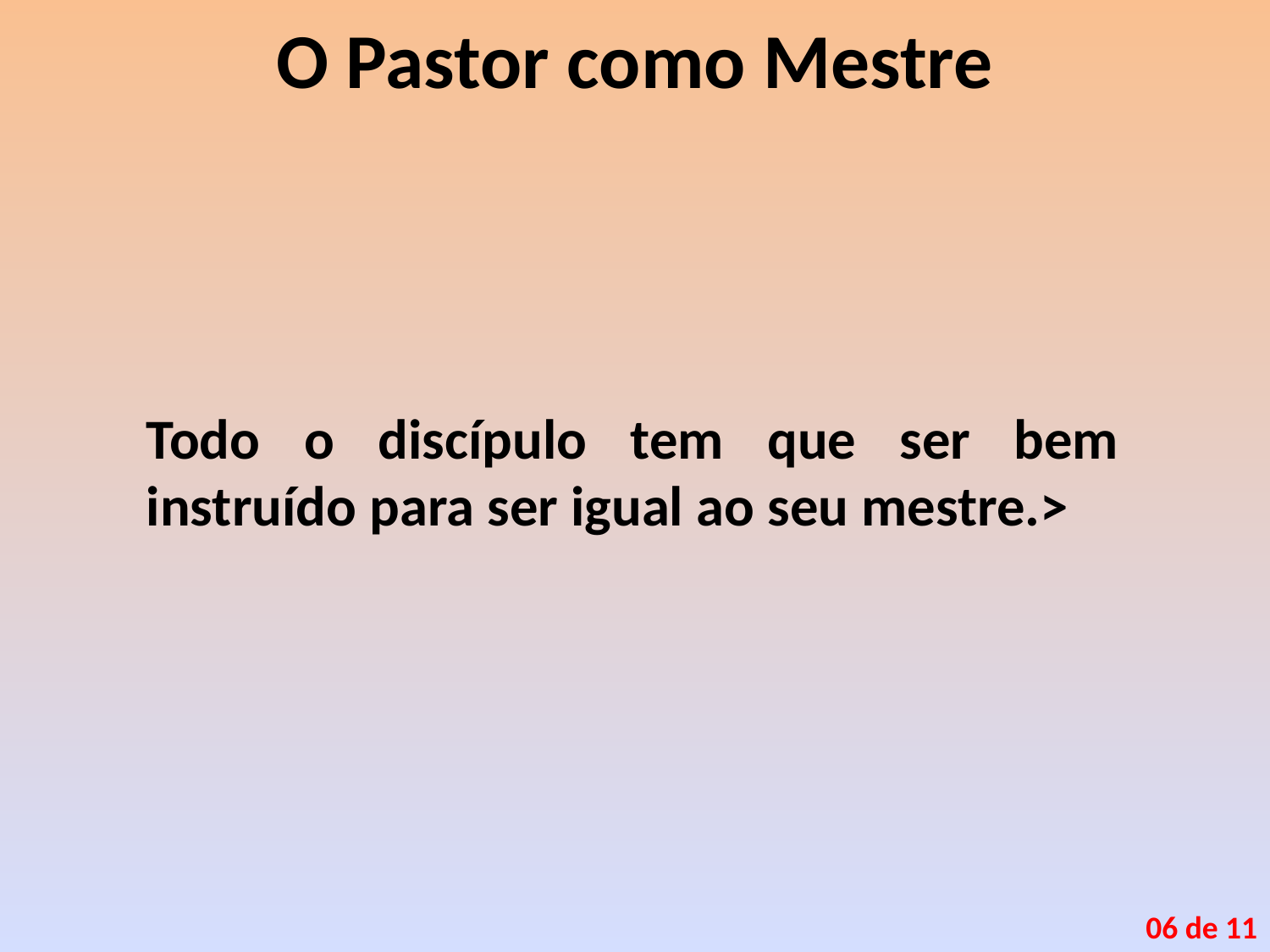

# O Pastor como Mestre
Todo o discípulo tem que ser bem instruído para ser igual ao seu mestre.>
06 de 11